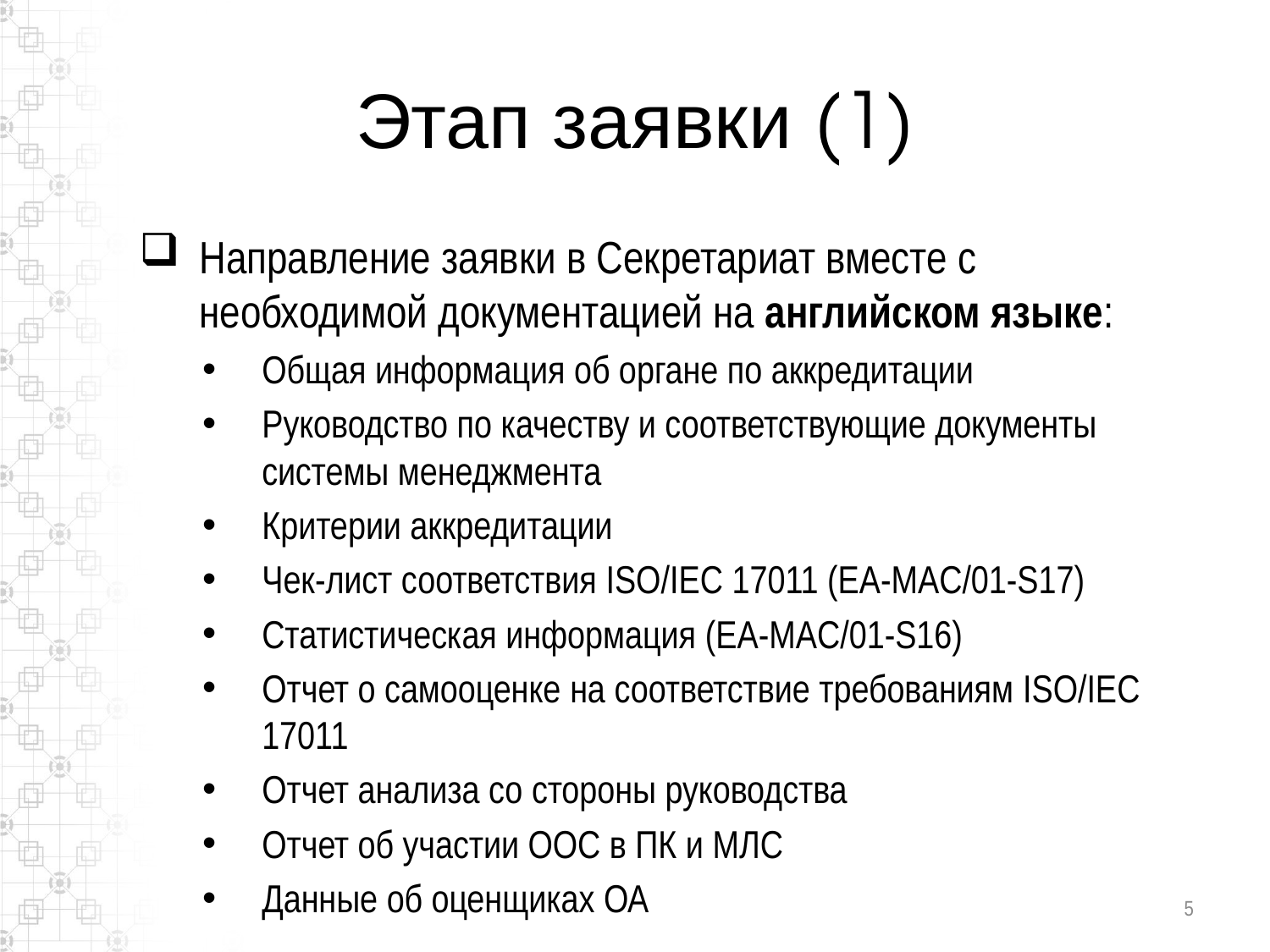

# Этап заявки (1)
Направление заявки в Секретариат вместе с необходимой документацией на английском языке:
Общая информация об органе по аккредитации
Руководство по качеству и соответствующие документы системы менеджмента
Критерии аккредитации
Чек-лист соответствия ISO/IEC 17011 (EA-MAC/01-S17)
Статистическая информация (EA-MAC/01-S16)
Отчет о самооценке на соответствие требованиям ISO/IEC 17011
Отчет анализа со стороны руководства
Отчет об участии ООС в ПК и МЛС
Данные об оценщиках ОА
5